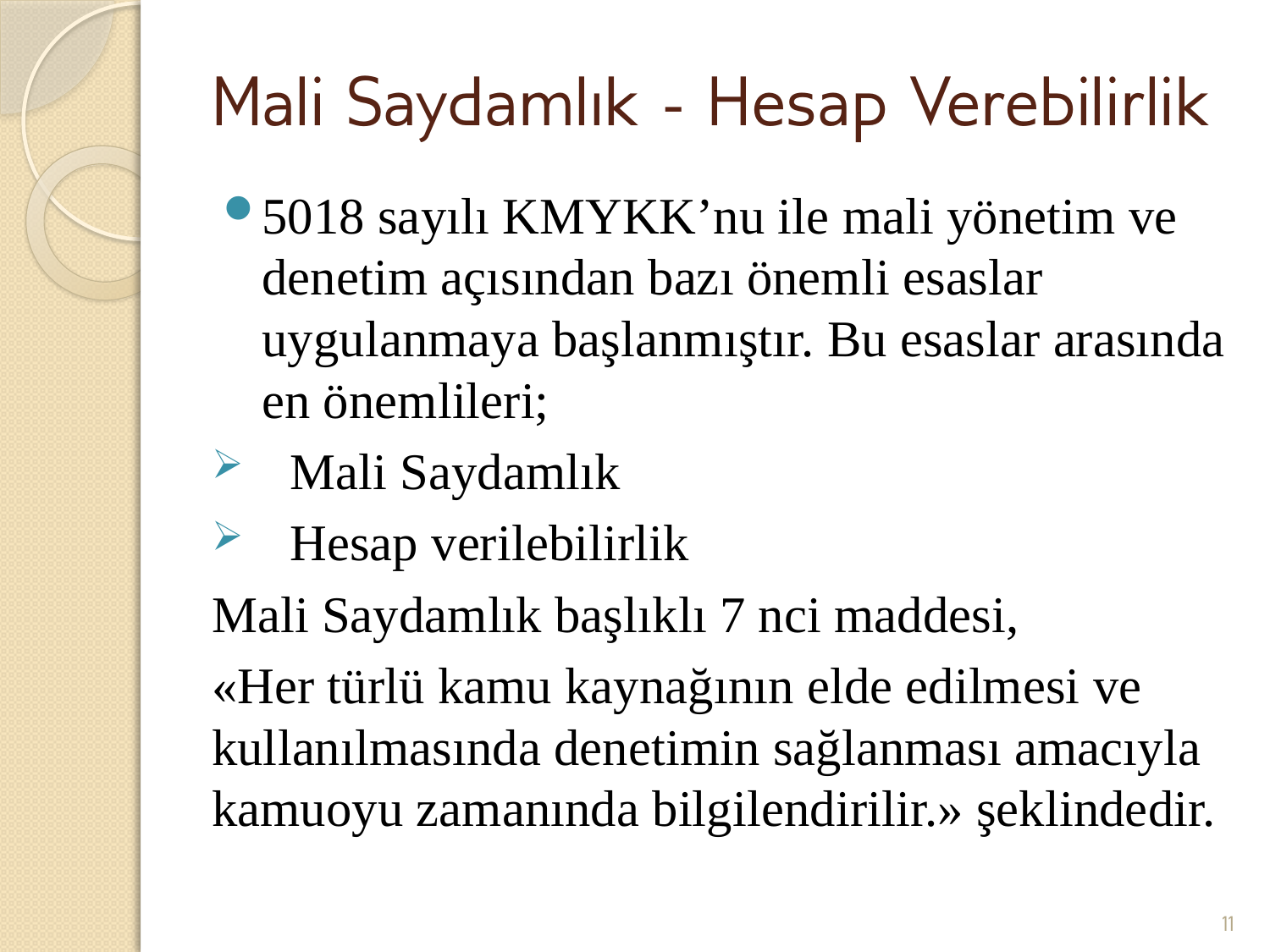

# Mali Saydamlık - Hesap Verebilirlik
5018 sayılı KMYKK’nu ile mali yönetim ve denetim açısından bazı önemli esaslar uygulanmaya başlanmıştır. Bu esaslar arasında en önemlileri;
Mali Saydamlık
Hesap verilebilirlik
Mali Saydamlık başlıklı 7 nci maddesi,
«Her türlü kamu kaynağının elde edilmesi ve kullanılmasında denetimin sağlanması amacıyla kamuoyu zamanında bilgilendirilir.» şeklindedir.

11